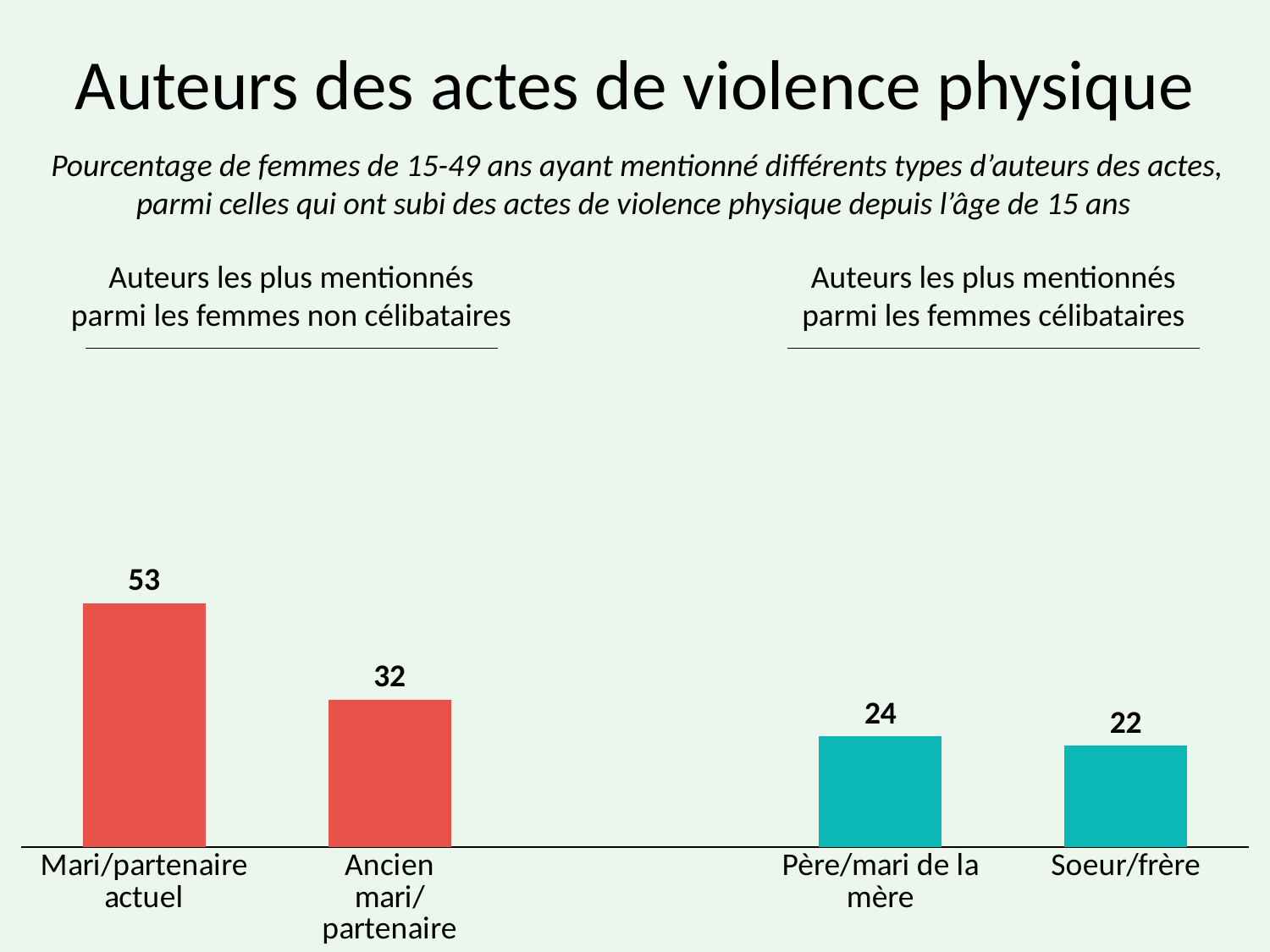

# Auteurs des actes de violence physique
Pourcentage de femmes de 15-49 ans ayant mentionné différents types d’auteurs des actes, parmi celles qui ont subi des actes de violence physique depuis l’âge de 15 ans

### Chart

| Category | Series 1 |
|---|---|
| Mari/partenaire actuel | 53.0 |
| Ancien mari/partenaire | 32.0 |
|  | None |
| Père/mari de la mère | 24.0 |
| Soeur/frère | 22.0 |
Auteurs les plus mentionnés parmi les femmes non célibataires
Auteurs les plus mentionnés parmi les femmes célibataires